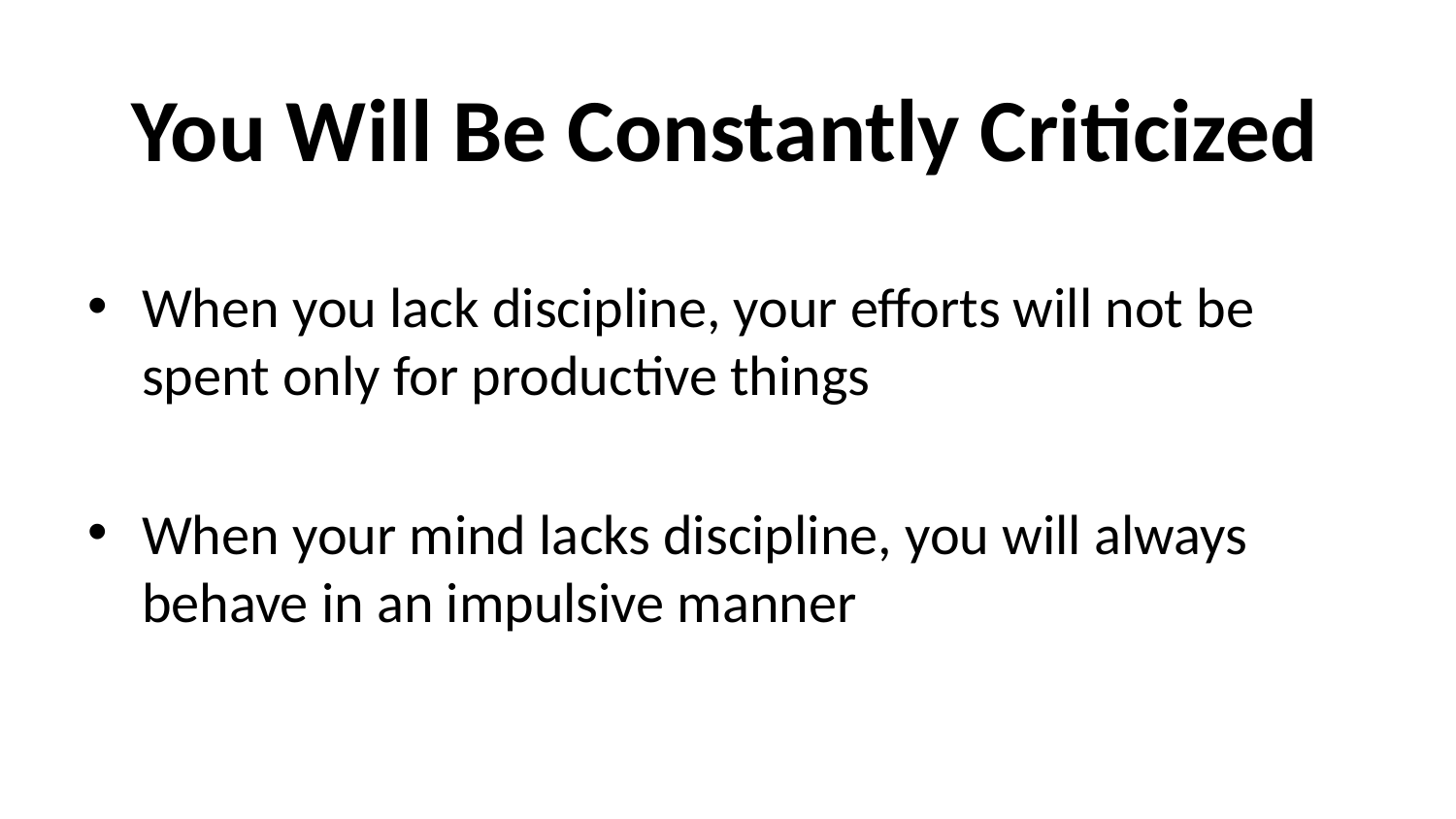

# You Will Be Constantly Criticized
When you lack discipline, your efforts will not be spent only for productive things

When your mind lacks discipline, you will always behave in an impulsive manner